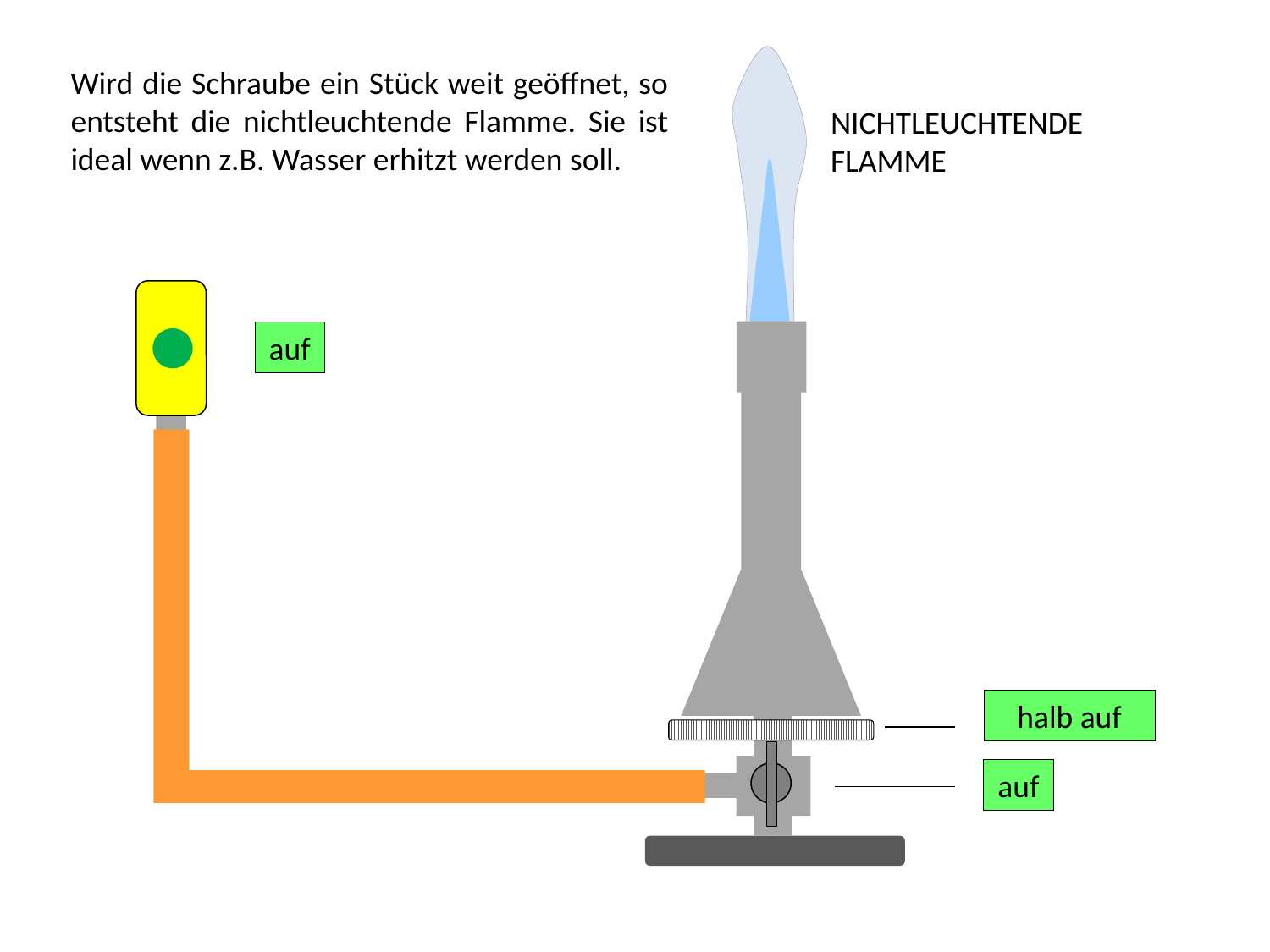

Wird die Schraube ein Stück weit geöffnet, so entsteht die nichtleuchtende Flamme. Sie ist ideal wenn z.B. Wasser erhitzt werden soll.
NICHTLEUCHTENDE
FLAMME

auf

halb auf

auf